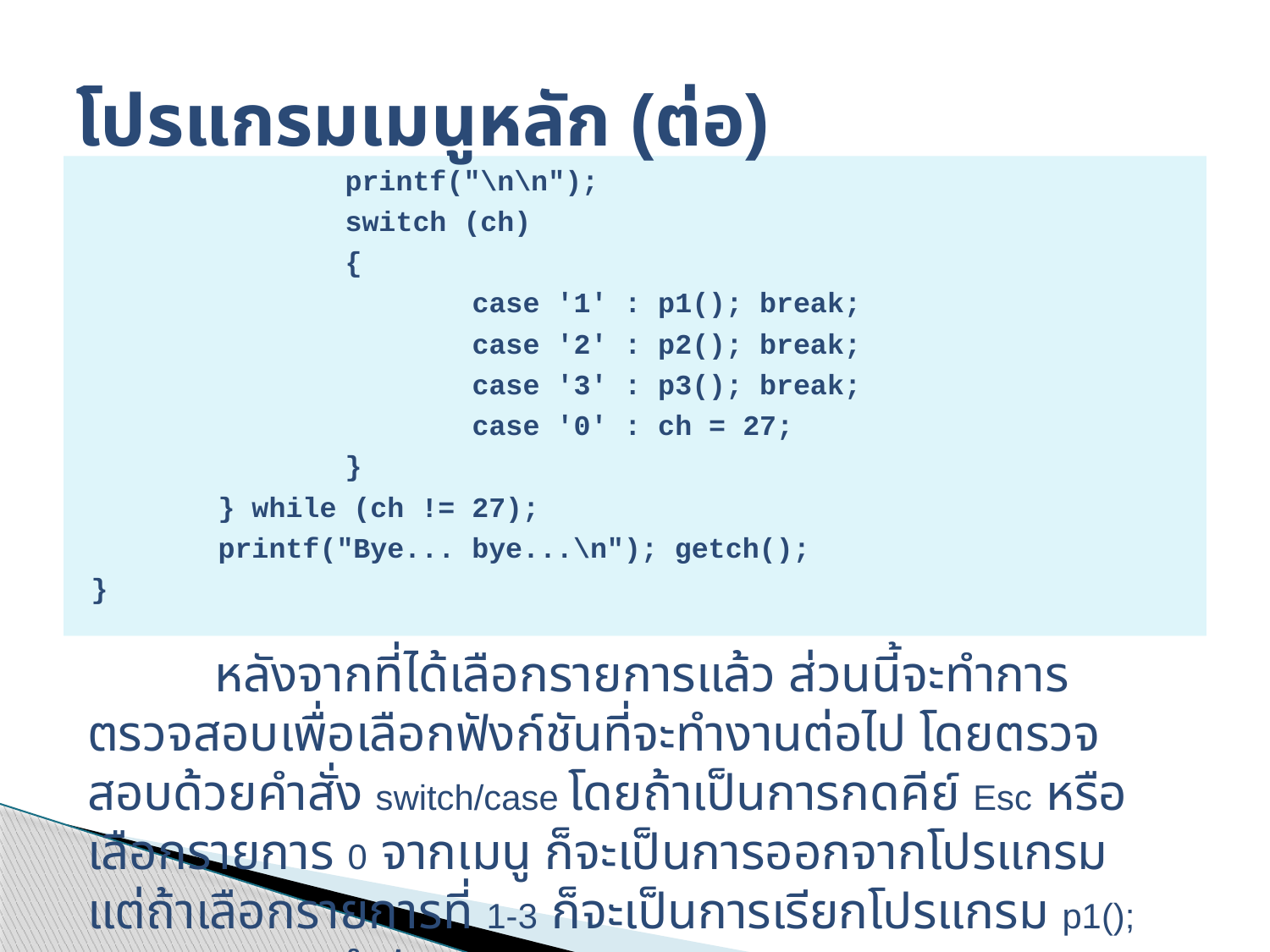

# โปรแกรมเมนูหลัก (ต่อ)
		printf("\n\n");
		switch (ch)
		{
			case '1' : p1(); break;
			case '2' : p2(); break;
			case '3' : p3(); break;
			case '0' : ch = 27;
		}
	} while (ch != 27);
	printf("Bye... bye...\n"); getch();
}
	หลังจากที่ได้เลือกรายการแล้ว ส่วนนี้จะทำการตรวจสอบเพื่อเลือกฟังก์ชันที่จะทำงานต่อไป โดยตรวจสอบด้วยคำสั่ง switch/case โดยถ้าเป็นการกดคีย์ Esc หรือ เลือกรายการ 0 จากเมนู ก็จะเป็นการออกจากโปรแกรม แต่ถ้าเลือกรายการที่ 1-3 ก็จะเป็นการเรียกโปรแกรม p1(); p2(); p3(); ตามลำดับ